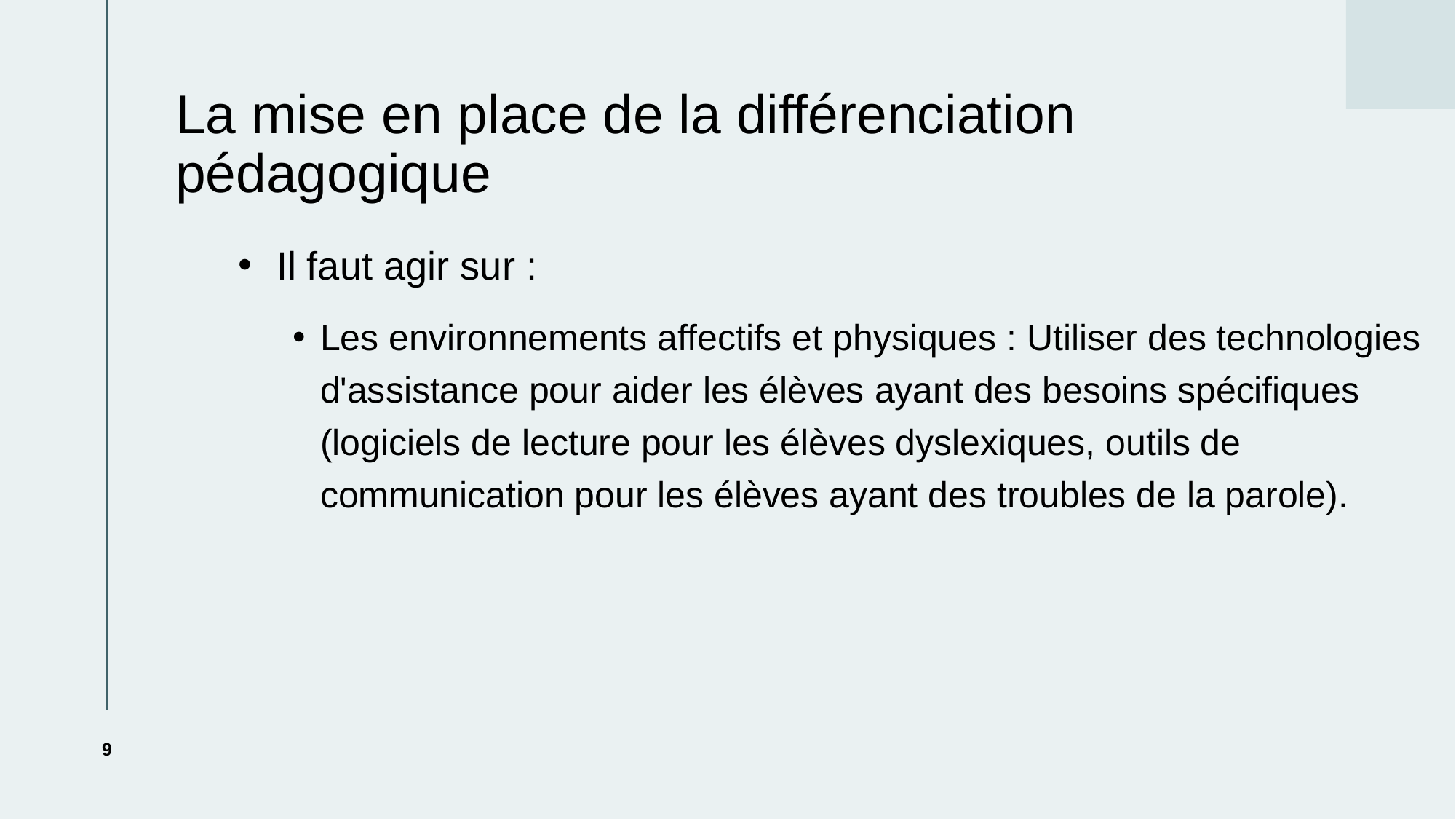

# La mise en place de la différenciation pédagogique
 Il faut agir sur :
Les environnements affectifs et physiques : Utiliser des technologies d'assistance pour aider les élèves ayant des besoins spécifiques (logiciels de lecture pour les élèves dyslexiques, outils de communication pour les élèves ayant des troubles de la parole).

9